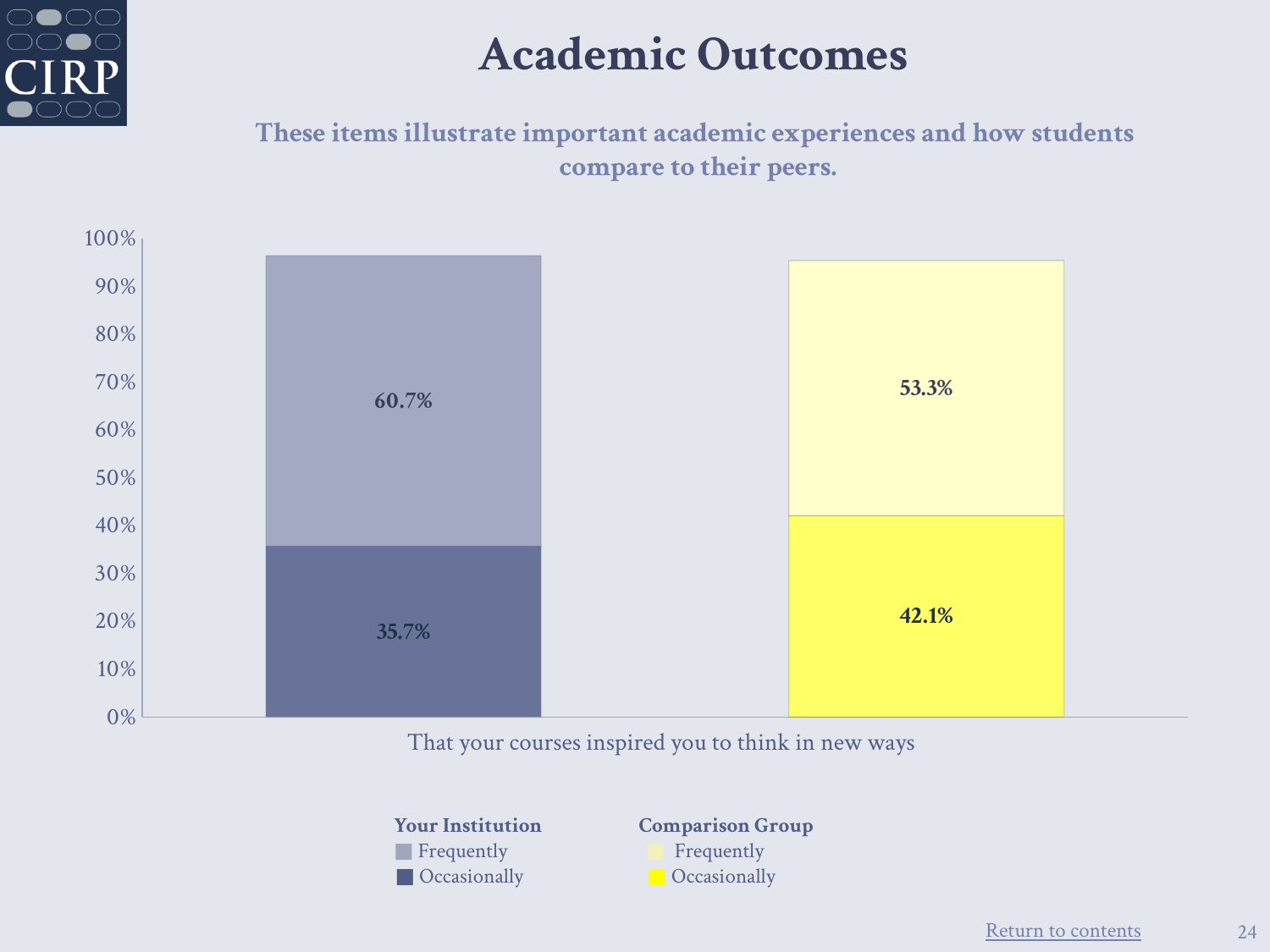

# Academic Outcomes These items illustrate important academic experiences and how students compare to their peers.

### Chart

| Category | Occasionally | Frequently |
|---|---|---|
| Your Institution | 0.357 | 0.607 |
| Comparison Group | 0.421 | 0.533 |
That your courses inspired you to think in new ways
Your Institution
■ Frequently
■ Occasionally

Comparison Group
 ■  Frequently
■ Occasionally

24